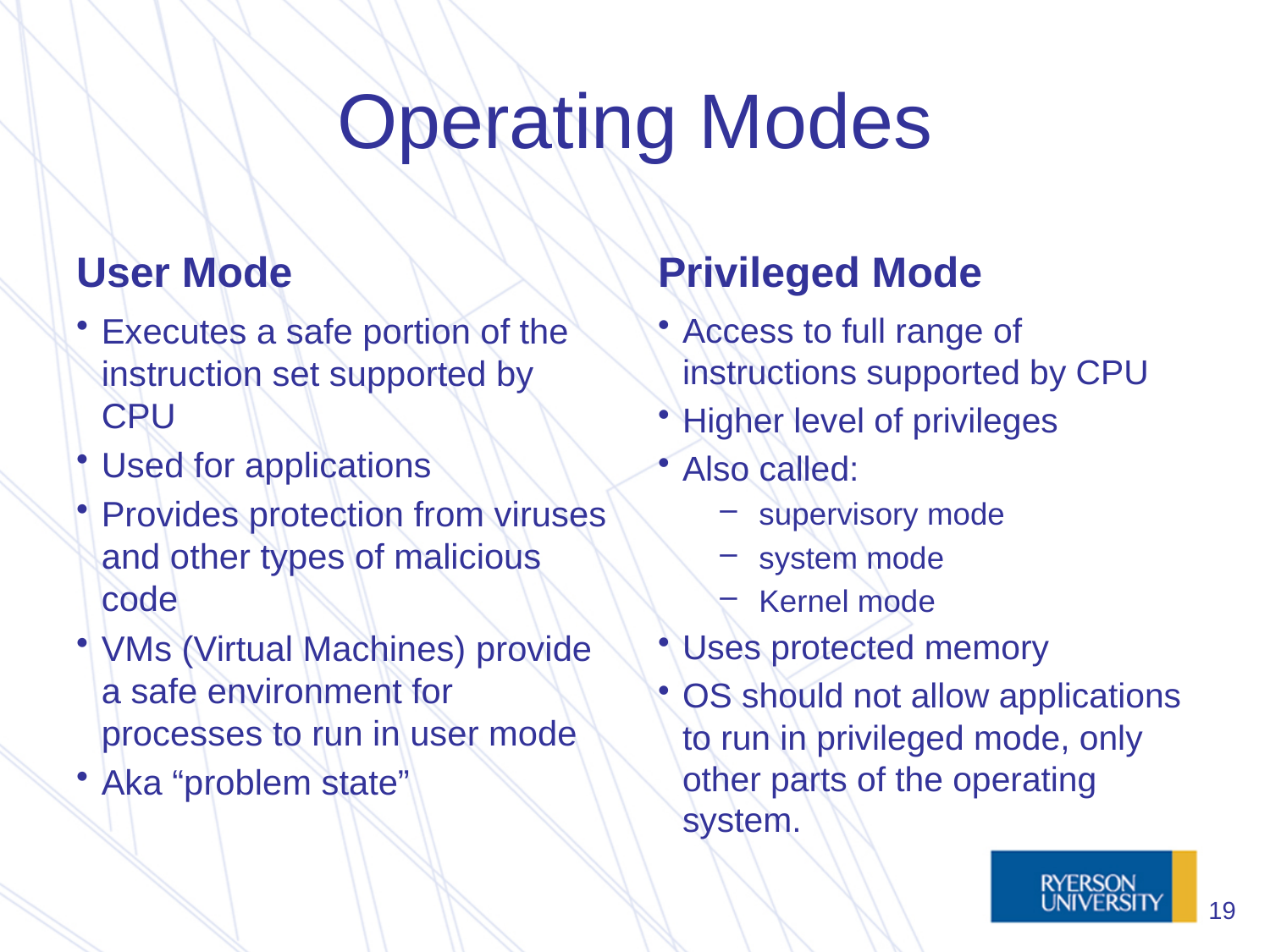

# Operating Modes
User Mode
Privileged Mode
Executes a safe portion of the instruction set supported by CPU
Used for applications
Provides protection from viruses and other types of malicious code
VMs (Virtual Machines) provide a safe environment for processes to run in user mode
Aka “problem state”
Access to full range of instructions supported by CPU
Higher level of privileges
Also called:
supervisory mode
system mode
Kernel mode
Uses protected memory
OS should not allow applications to run in privileged mode, only other parts of the operating system.

19